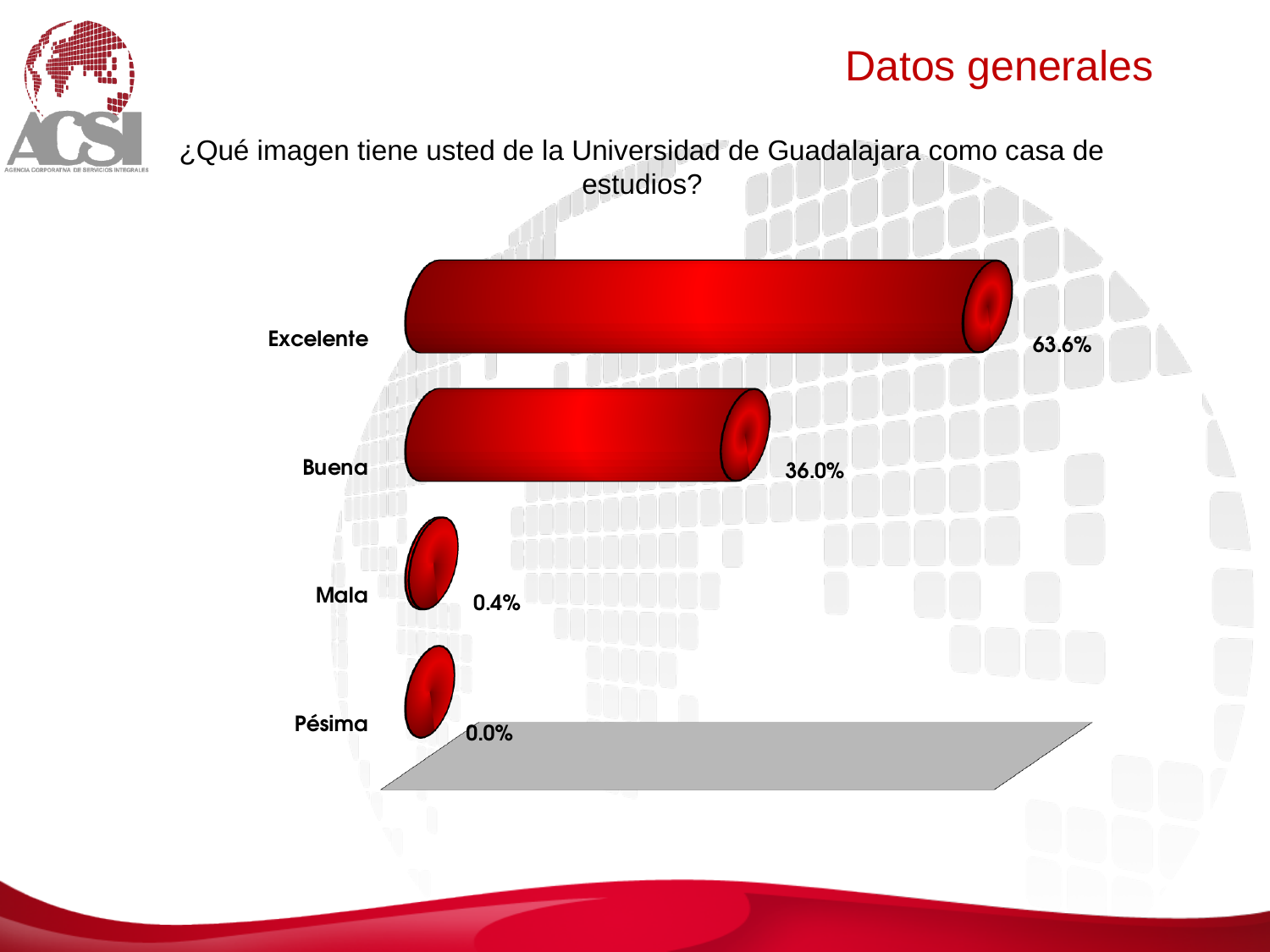

Datos generales

[unsupported chart]

¿Qué imagen tiene usted de la Universidad de Guadalajara como casa de estudios?